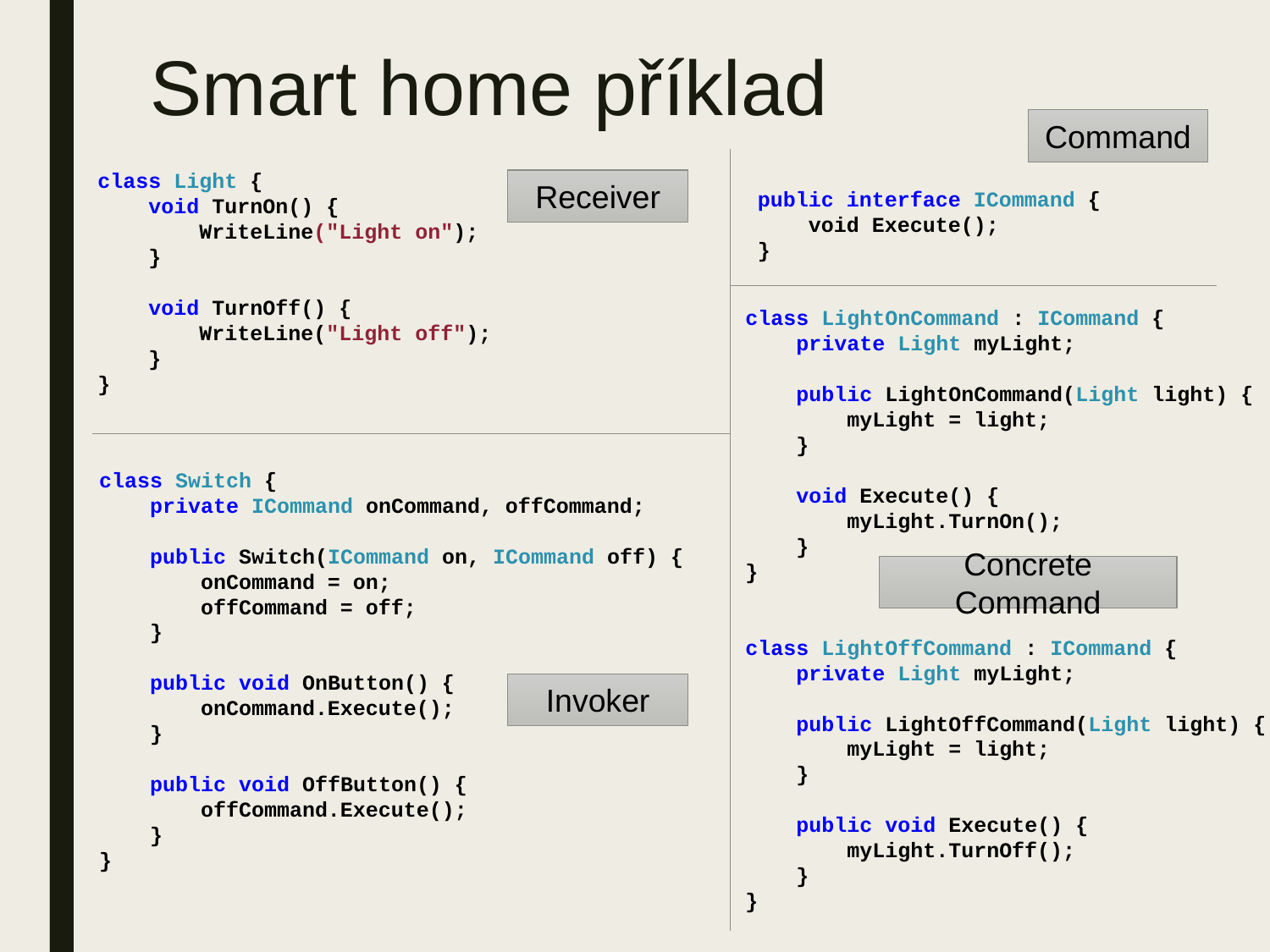

# Smart home příklad
Command
class Light {
    void TurnOn() {
        WriteLine("Light on");
    }

    void TurnOff() {
        WriteLine("Light off");
    }
}

Receiver
public interface ICommand {
    void Execute();
}
class LightOnCommand : ICommand {
    private Light myLight;

    public LightOnCommand(Light light) {
        myLight = light;
    }

    void Execute() {
        myLight.TurnOn();
    }
}

class LightOffCommand : ICommand {
    private Light myLight;

    public LightOffCommand(Light light) {
        myLight = light;
    }

    public void Execute() {
        myLight.TurnOff();
    }
}

class Switch {
    private ICommand onCommand, offCommand;

    public Switch(ICommand on, ICommand off) {
        onCommand = on;
        offCommand = off;
    }

    public void OnButton() {
        onCommand.Execute();
    }

    public void OffButton() {
        offCommand.Execute();
    }
}
Concrete Command
Invoker